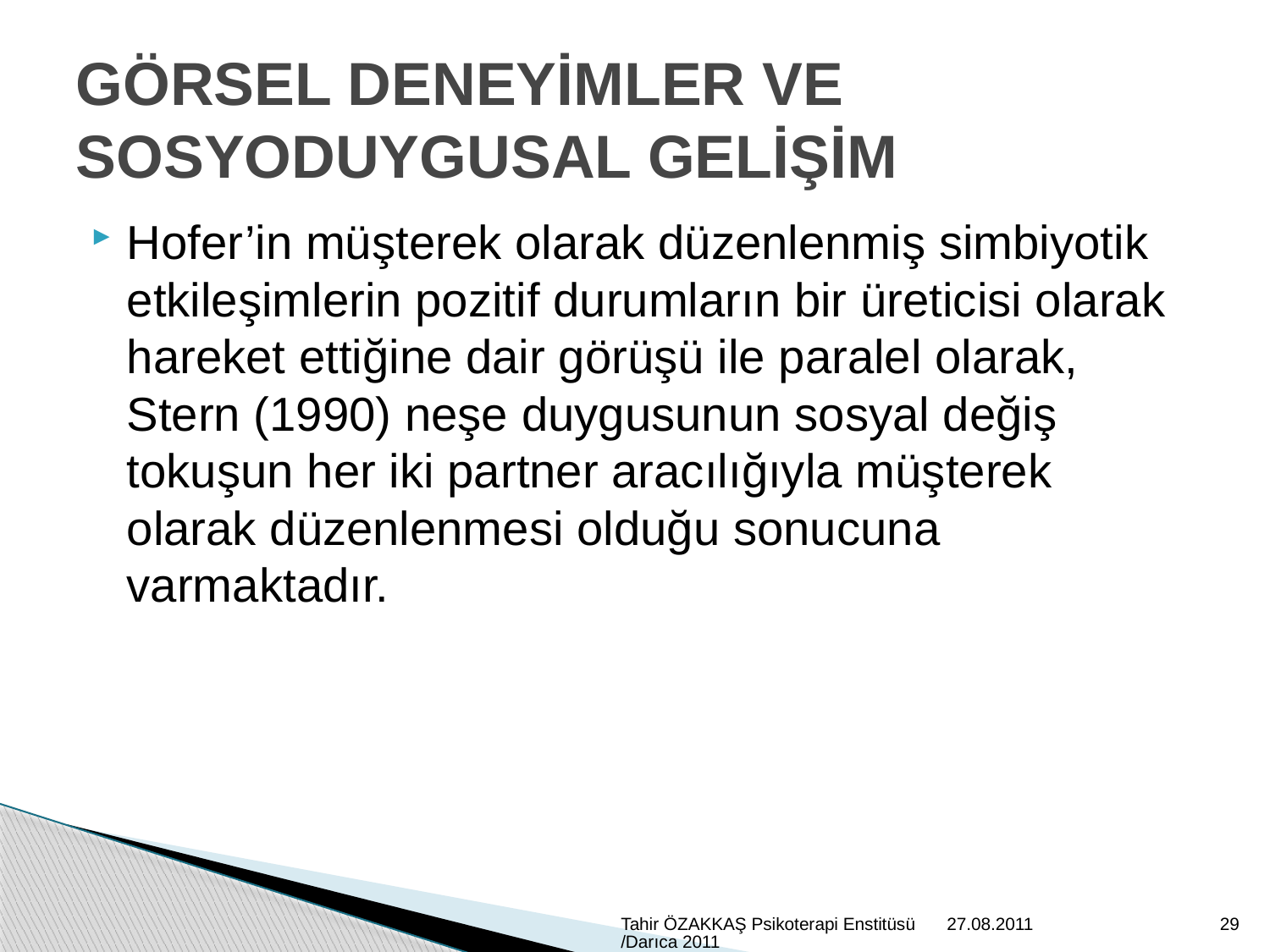

# GÖRSEL DENEYİMLER VE SOSYODUYGUSAL GELİŞİM
Hofer’in müşterek olarak düzenlenmiş simbiyotik etkileşimlerin pozitif durumların bir üreticisi olarak hareket ettiğine dair görüşü ile paralel olarak, Stern (1990) neşe duygusunun sosyal değiş tokuşun her iki partner aracılığıyla müşterek olarak düzenlenmesi olduğu sonucuna varmaktadır.
Tahir ÖZAKKAŞ Psikoterapi Enstitüsü /Darıca 2011
27.08.2011
29